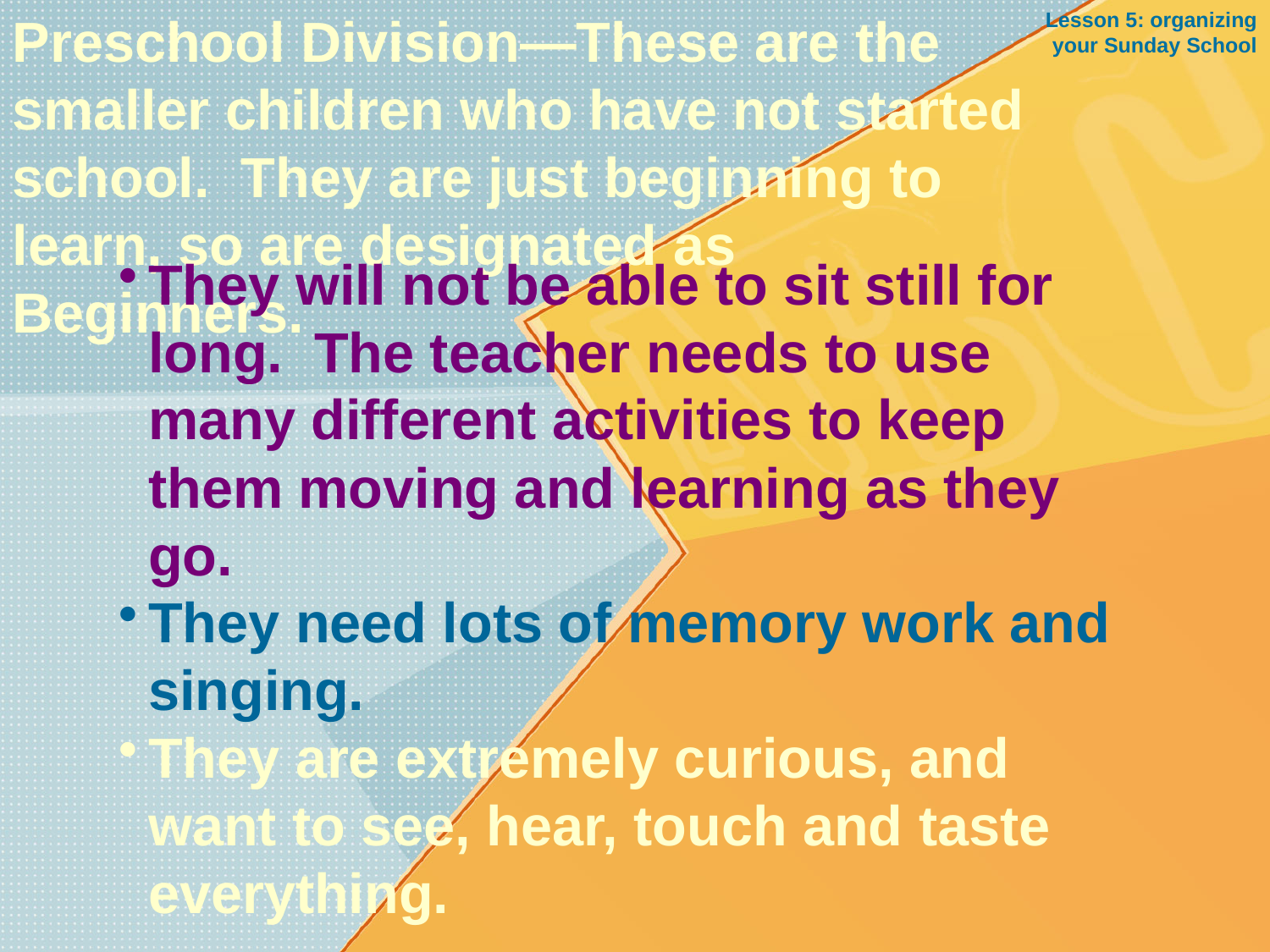

Preschool Division—These are the smaller children who have not started school.  They are just beginning to learn, so are designated as Beginners.
Lesson 5: organizing your Sunday School
They will not be able to sit still for long.  The teacher needs to use many different activities to keep them moving and learning as they go.
They need lots of memory work and singing.
They are extremely curious, and want to see, hear, touch and taste everything.